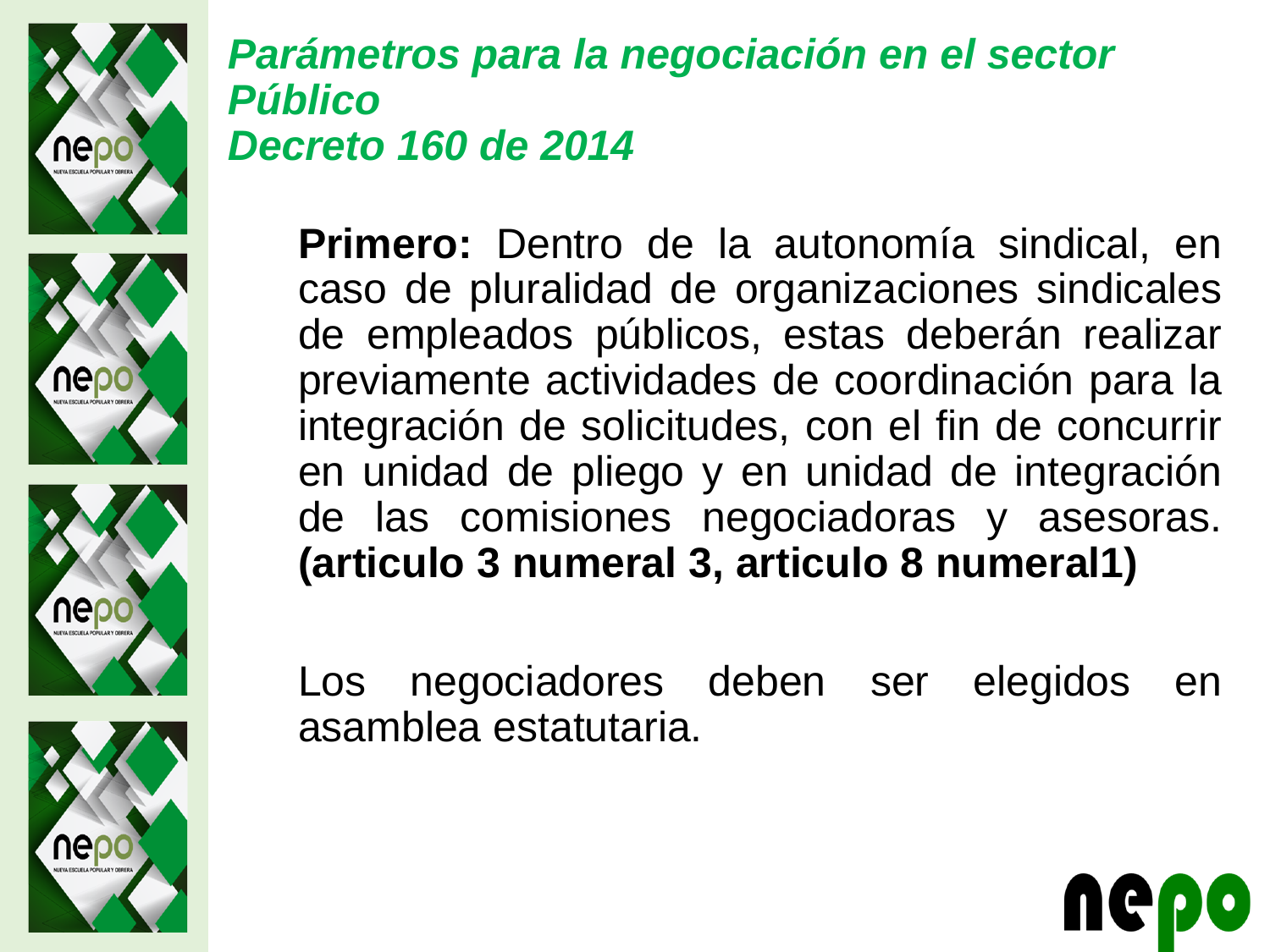

# Parámetros para la negociación en el sector  Público Decreto 160 de 2014

	Primero: Dentro de la autonomía sindical, en caso de pluralidad de organizaciones sindicales de empleados públicos, estas deberán realizar previamente actividades de coordinación para la integración de solicitudes, con el fin de concurrir en unidad de pliego y en unidad de integración de las comisiones negociadoras y asesoras. (articulo 3 numeral 3, articulo 8 numeral1)

	Los negociadores deben ser elegidos en asamblea estatutaria.